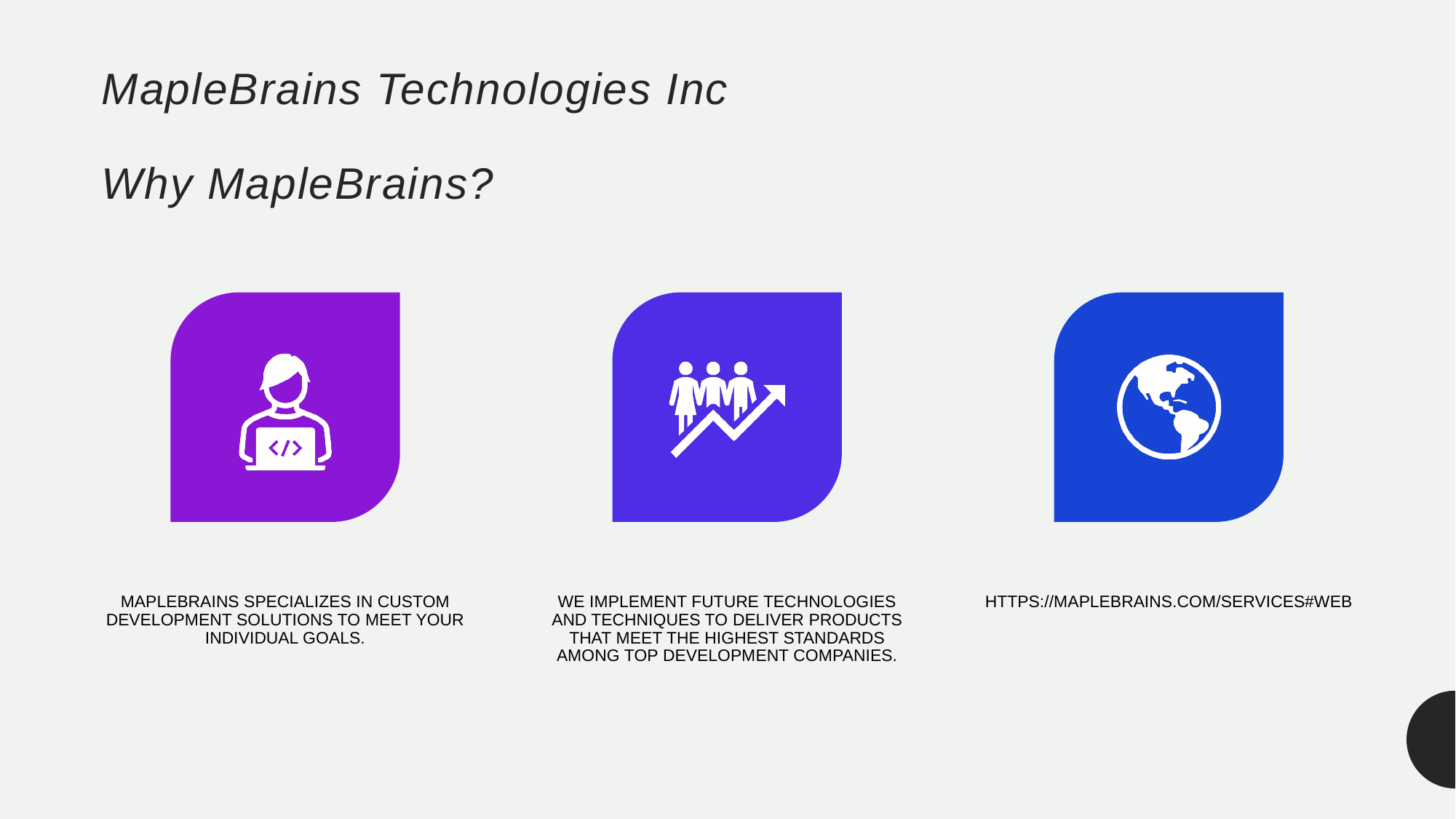

# MapleBrains Technologies Inc Why MapleBrains?
MapleBrains specializes in custom development solutions to meet your individual goals.
We implement future technologies and techniques to deliver products that meet the highest standards among top development companies.
https://maplebrains.com/services#web